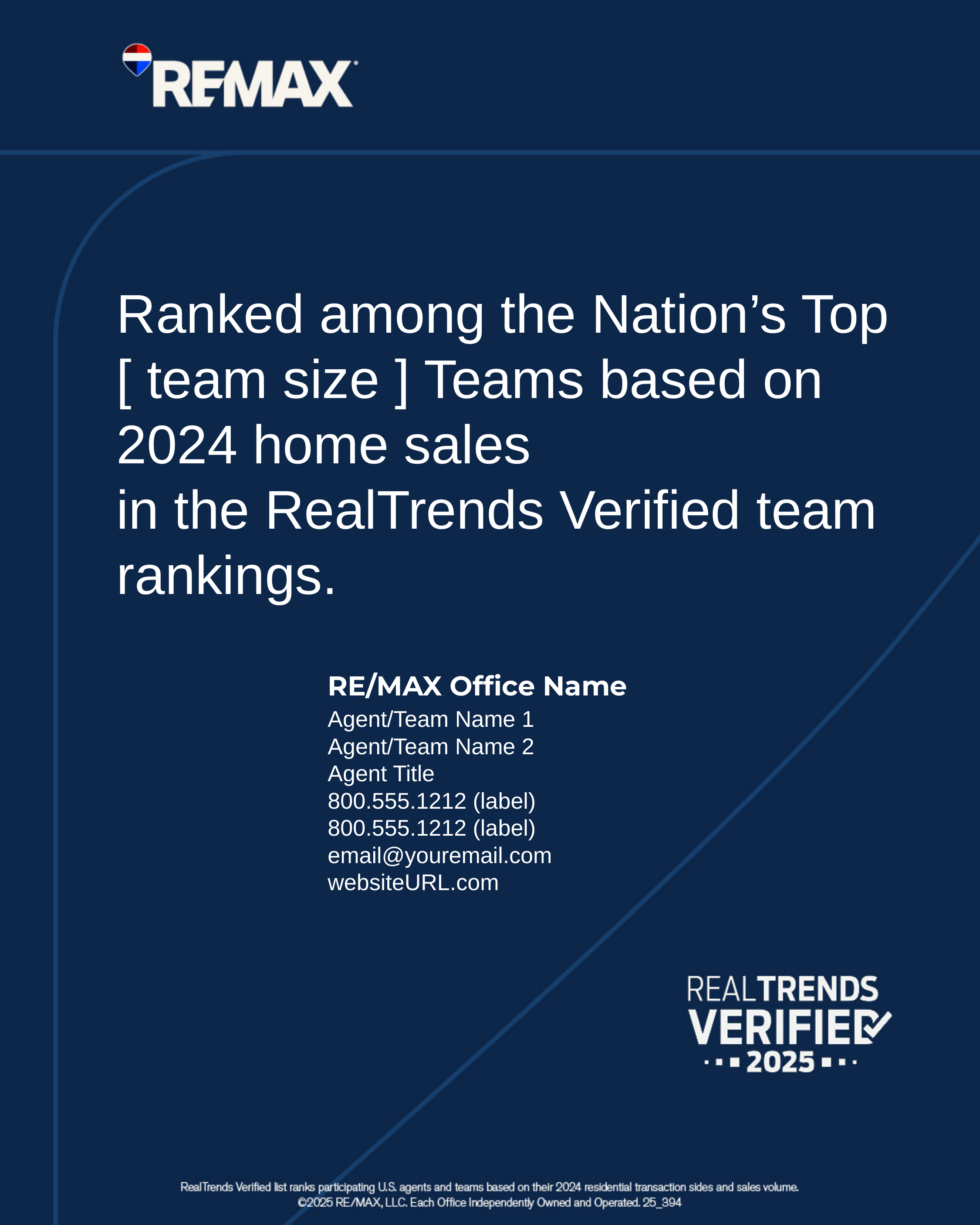

Ranked among the Nation’s Top [ team size ] Teams based on 2024 home sales
in the RealTrends Verified team rankings.

RE/MAX Office Name
Agent/Team Name 1
Agent/Team Name 2
Agent Title
800.555.1212 (label)
800.555.1212 (label)
email@youremail.com
websiteURL.com